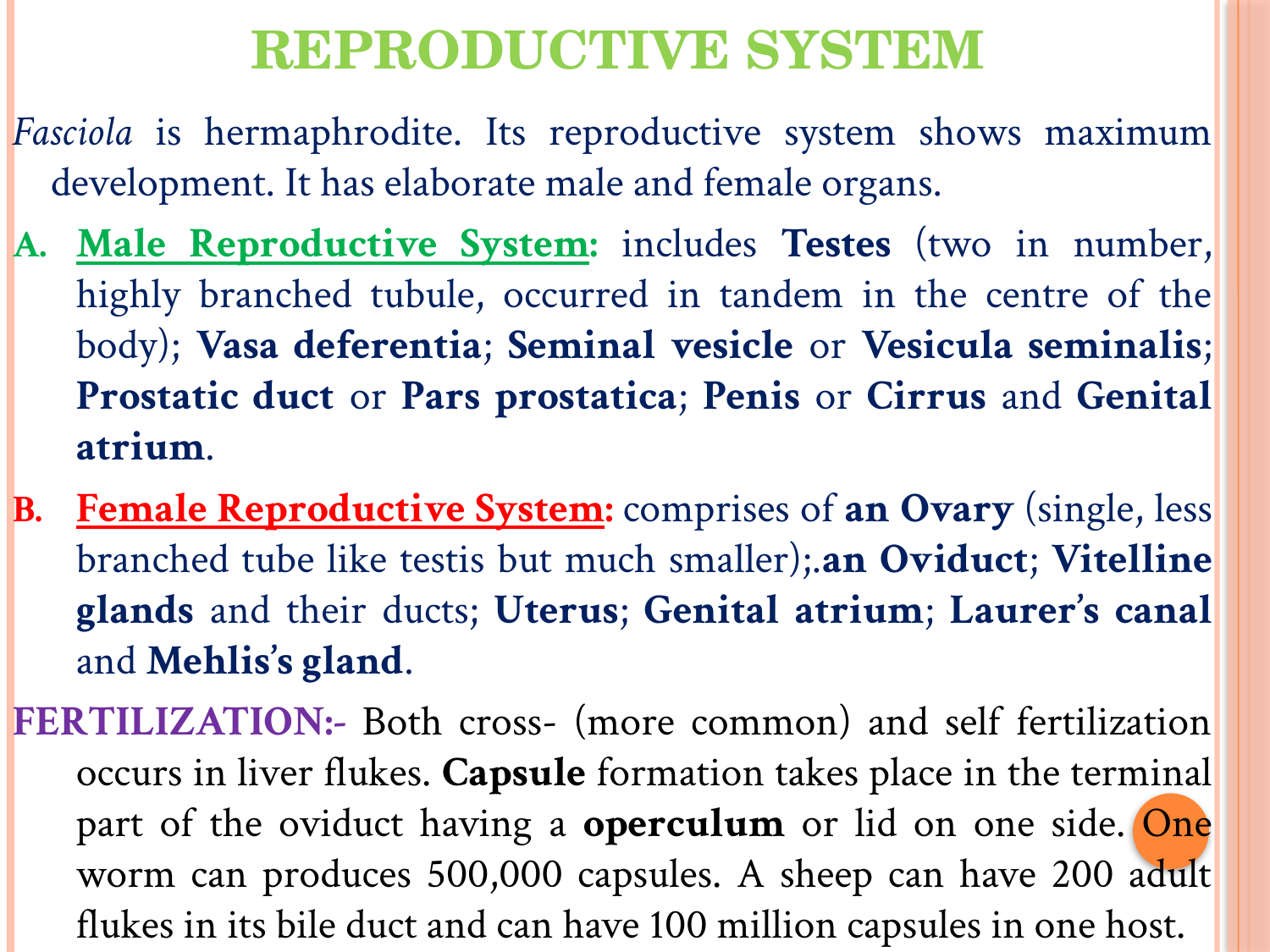

# Reproductive System
Fasciola is hermaphrodite. Its reproductive system shows maximum development. It has elaborate male and female organs.
Male Reproductive System: includes Testes (two in number, highly branched tubule, occurred in tandem in the centre of the body); Vasa deferentia; Seminal vesicle or Vesicula seminalis; Prostatic duct or Pars prostatica; Penis or Cirrus and Genital atrium.
Female Reproductive System: comprises of an Ovary (single, less branched tube like testis but much smaller);.an Oviduct; Vitelline glands and their ducts; Uterus; Genital atrium; Laurer’s canal and Mehlis’s gland.
FERTILIZATION:- Both cross- (more common) and self fertilization occurs in liver flukes. Capsule formation takes place in the terminal part of the oviduct having a operculum or lid on one side. One worm can produces 500,000 capsules. A sheep can have 200 adult flukes in its bile duct and can have 100 million capsules in one host.